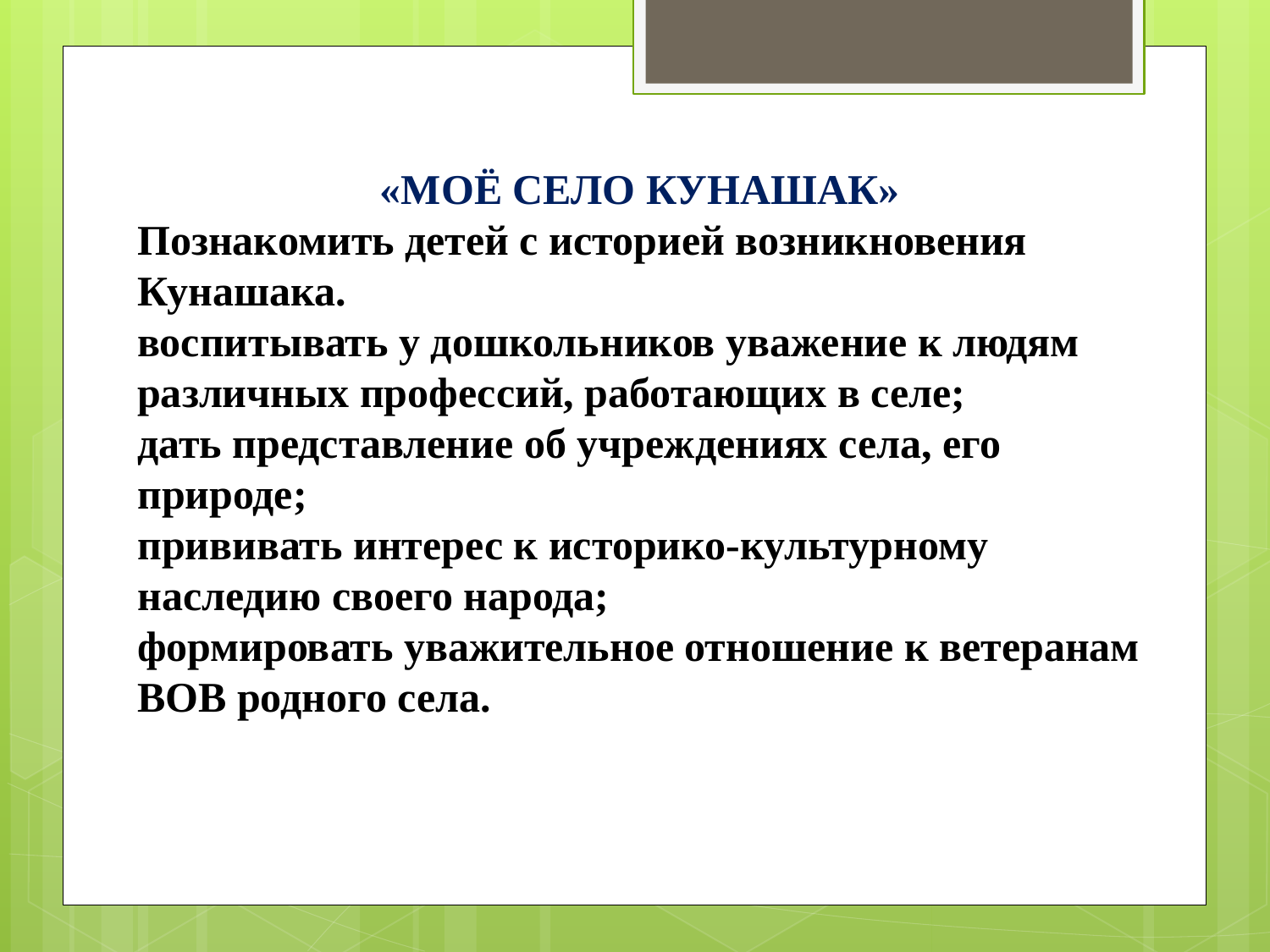

«МОЁ СЕЛО КУНАШАК»
Познакомить детей с историей возникновения Кунашака.
воспитывать у дошкольников уважение к людям различных профессий, работающих в селе;
дать представление об учреждениях села, его природе;
прививать интерес к историко-культурному наследию своего народа;
формировать уважительное отношение к ветеранам ВОВ родного села.